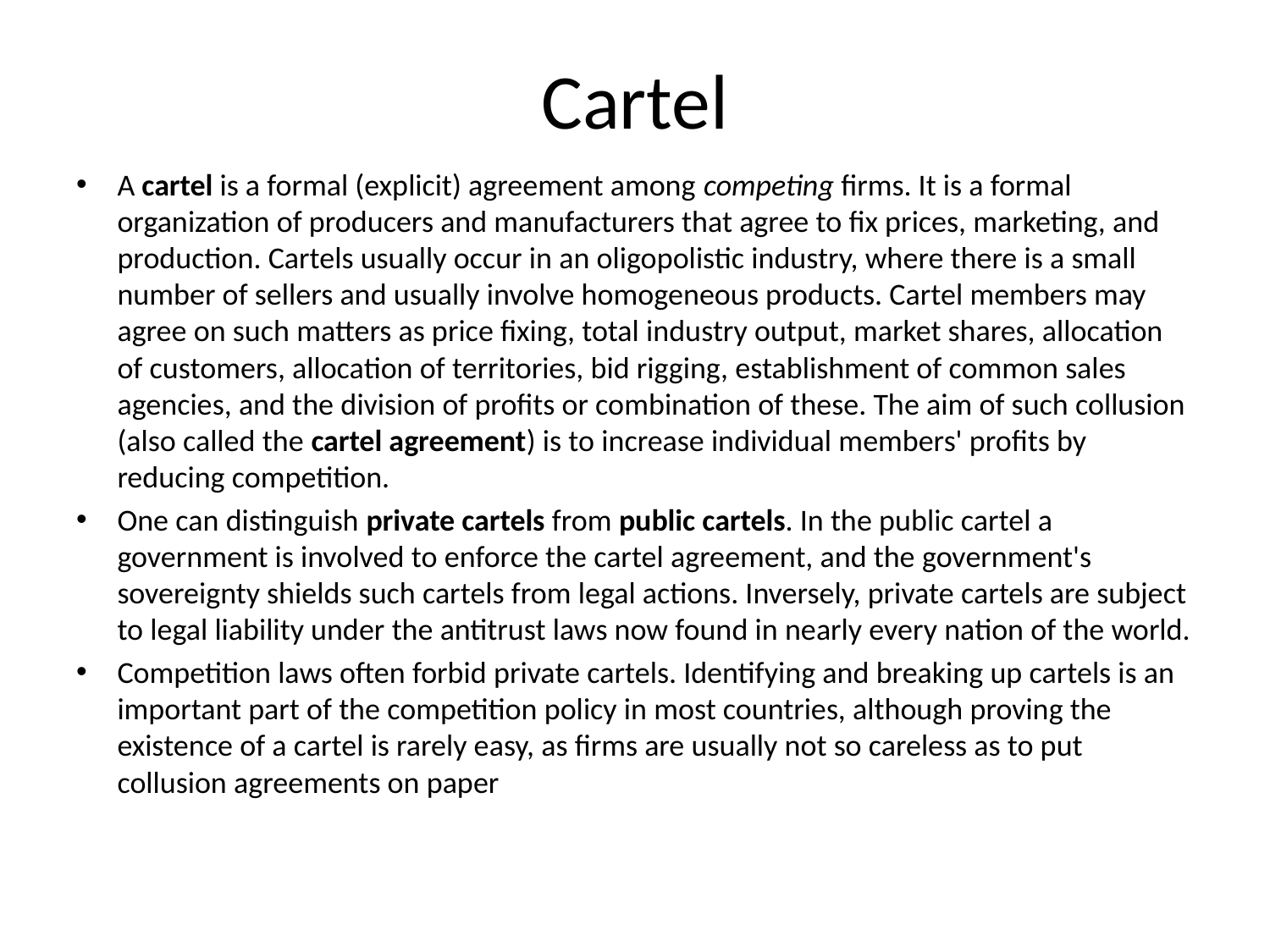

# Cartel
A cartel is a formal (explicit) agreement among competing firms. It is a formal organization of producers and manufacturers that agree to fix prices, marketing, and production. Cartels usually occur in an oligopolistic industry, where there is a small number of sellers and usually involve homogeneous products. Cartel members may agree on such matters as price fixing, total industry output, market shares, allocation of customers, allocation of territories, bid rigging, establishment of common sales agencies, and the division of profits or combination of these. The aim of such collusion (also called the cartel agreement) is to increase individual members' profits by reducing competition.
One can distinguish private cartels from public cartels. In the public cartel a government is involved to enforce the cartel agreement, and the government's sovereignty shields such cartels from legal actions. Inversely, private cartels are subject to legal liability under the antitrust laws now found in nearly every nation of the world.
Competition laws often forbid private cartels. Identifying and breaking up cartels is an important part of the competition policy in most countries, although proving the existence of a cartel is rarely easy, as firms are usually not so careless as to put collusion agreements on paper